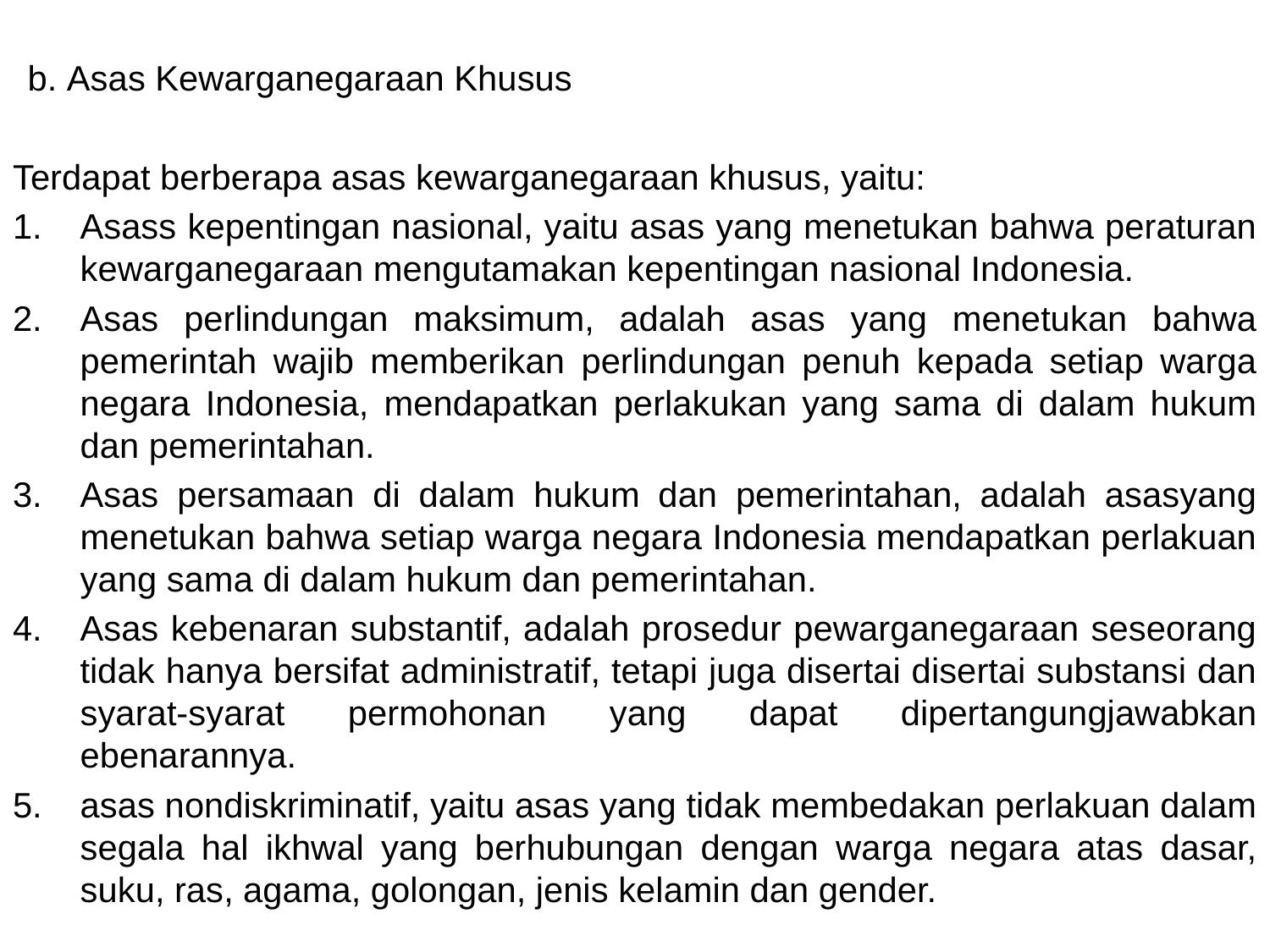

b. Asas Kewarganegaraan Khusus

Terdapat berberapa asas kewarganegaraan khusus, yaitu:
Asass kepentingan nasional, yaitu asas yang menetukan bahwa peraturan kewarganegaraan mengutamakan kepentingan nasional Indonesia.
Asas perlindungan maksimum, adalah asas yang menetukan bahwa pemerintah wajib memberikan perlindungan penuh kepada setiap warga negara Indonesia, mendapatkan perlakukan yang sama di dalam hukum dan pemerintahan.
Asas persamaan di dalam hukum dan pemerintahan, adalah asasyang menetukan bahwa setiap warga negara Indonesia mendapatkan perlakuan yang sama di dalam hukum dan pemerintahan.
Asas kebenaran substantif, adalah prosedur pewarganegaraan seseorang tidak hanya bersifat administratif, tetapi juga disertai disertai substansi dan syarat-syarat permohonan yang dapat dipertangungjawabkan ebenarannya.
asas nondiskriminatif, yaitu asas yang tidak membedakan perlakuan dalam segala hal ikhwal yang berhubungan dengan warga negara atas dasar, suku, ras, agama, golongan, jenis kelamin dan gender.